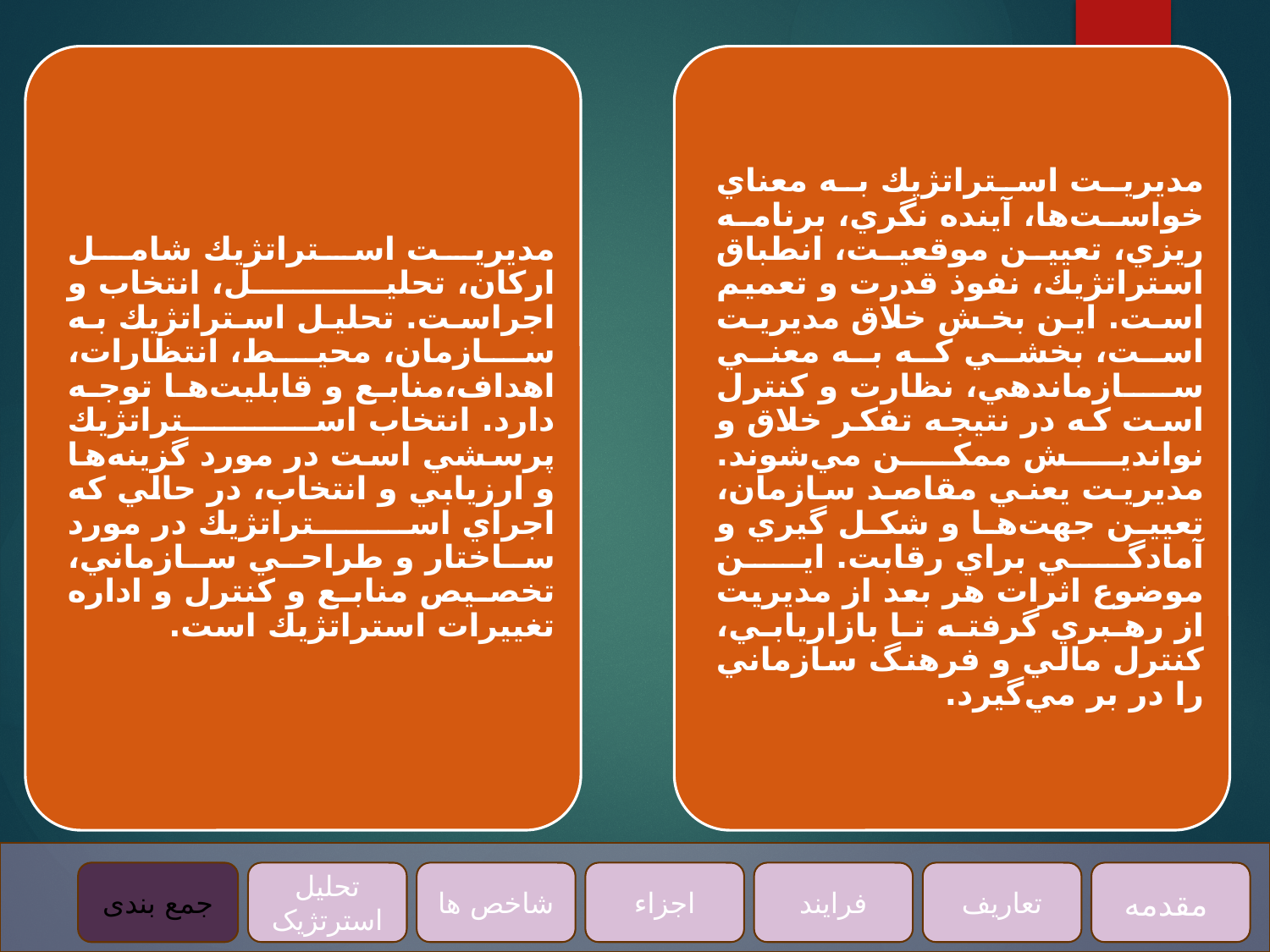

مديريت استراتژيك شامل اركان، تحليل، انتخاب و اجراست. تحليل استراتژيك به سازمان، محيط، انتظارات، اهداف،‌منابع و قابليت‌ها توجه دارد. انتخاب استراتژيك پرسشي است در مورد گزينه‌ها و ارزيابي و انتخاب، در حالي كه اجراي استراتژيك در مورد ساختار و طراحي سازماني، تخصيص منابع و كنترل و اداره تغييرات استراتژيك است.
مديريت استراتژيك به معناي خواست‌ها، آينده نگري، برنامه ريزي، تعيين موقعيت، انطباق استراتژيك، نفوذ قدرت و تعميم است. اين بخش خلاق مديريت است، بخشي كه به معني سازماندهي، نظارت و كنترل است كه در نتيجه تفكر خلاق و نوانديش ممكن مي‌شوند. مديريت يعني مقاصد سازمان، تعيين جهت‌ها و شكل گيري و آمادگي براي رقابت. اين موضوع اثرات هر بعد از مديريت از رهبري گرفته تا بازاريابي، كنترل مالي و فرهنگ سازماني را در بر مي‌گيرد.

جمع بندی
تحلیل استرتژیک
اجزاء
تعاریف

مقدمه
شاخص ها
فرایند